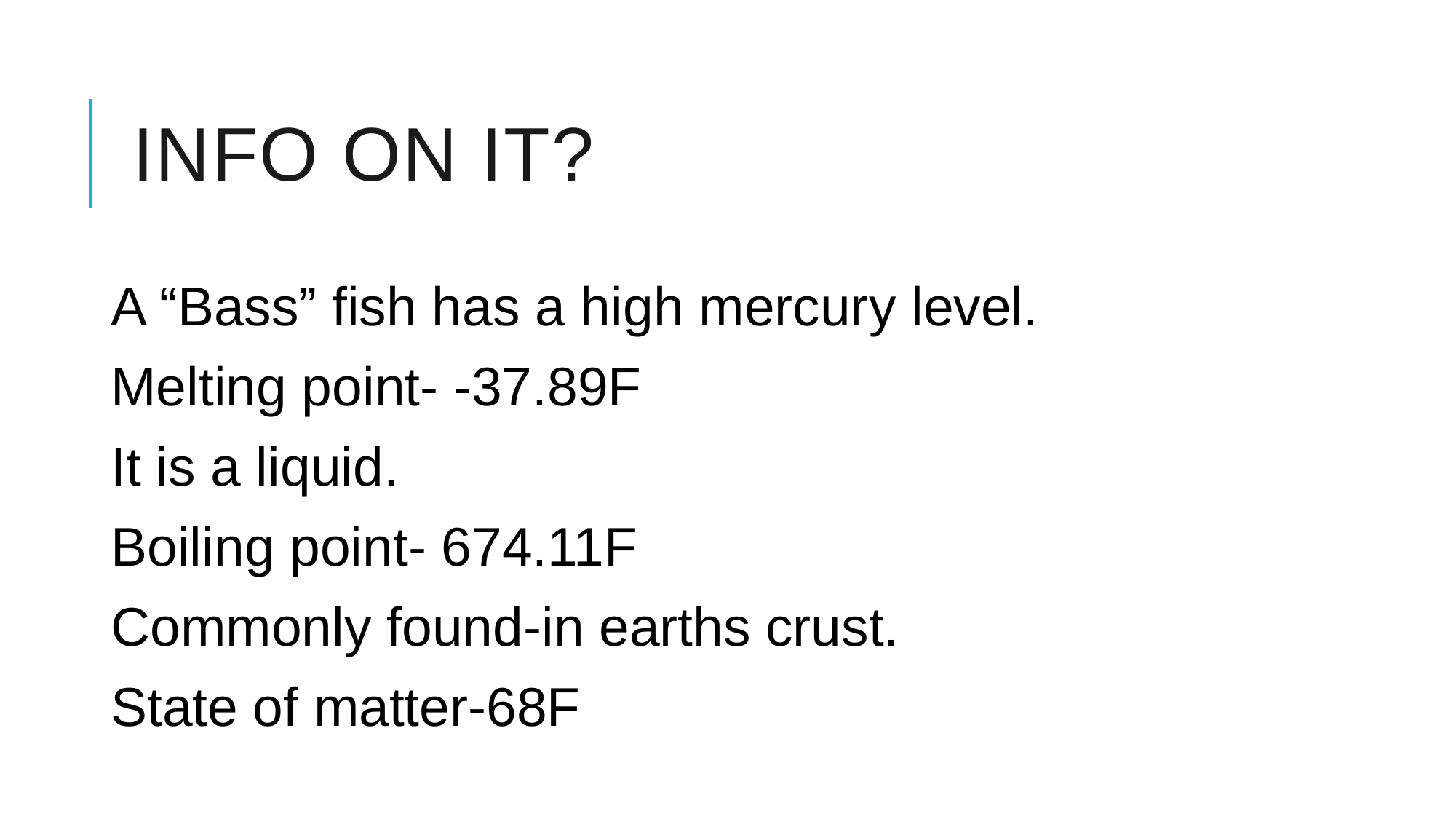

# Info on it?
A “Bass” fish has a high mercury level.
Melting point- -37.89F
It is a liquid.
Boiling point- 674.11F
Commonly found-in earths crust.
State of matter-68F